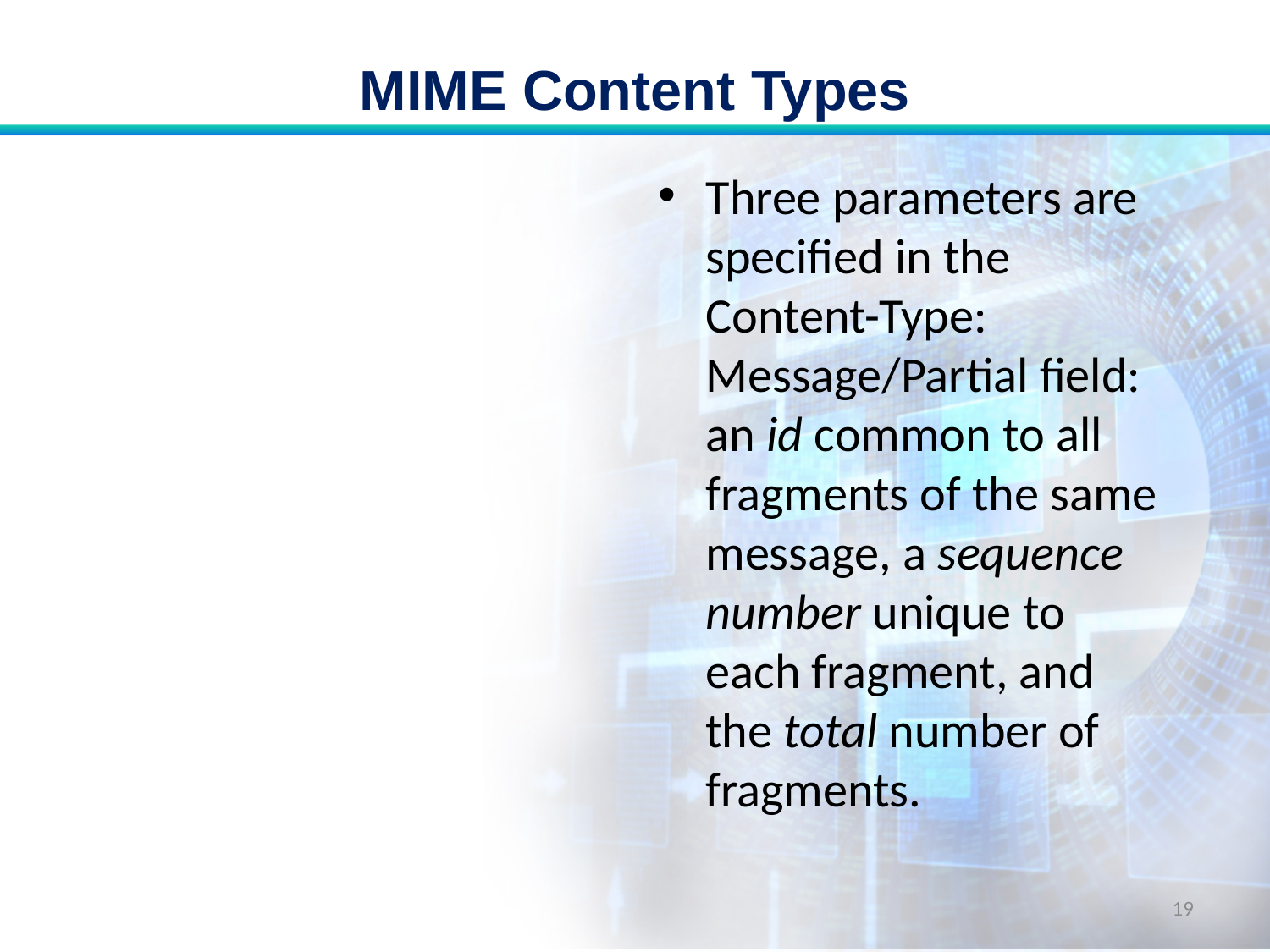

# MIME Content Types
Three parameters are specified in the Content-Type: Message/Partial field: an id common to all fragments of the same message, a sequence number unique to each fragment, and the total number of fragments.
19